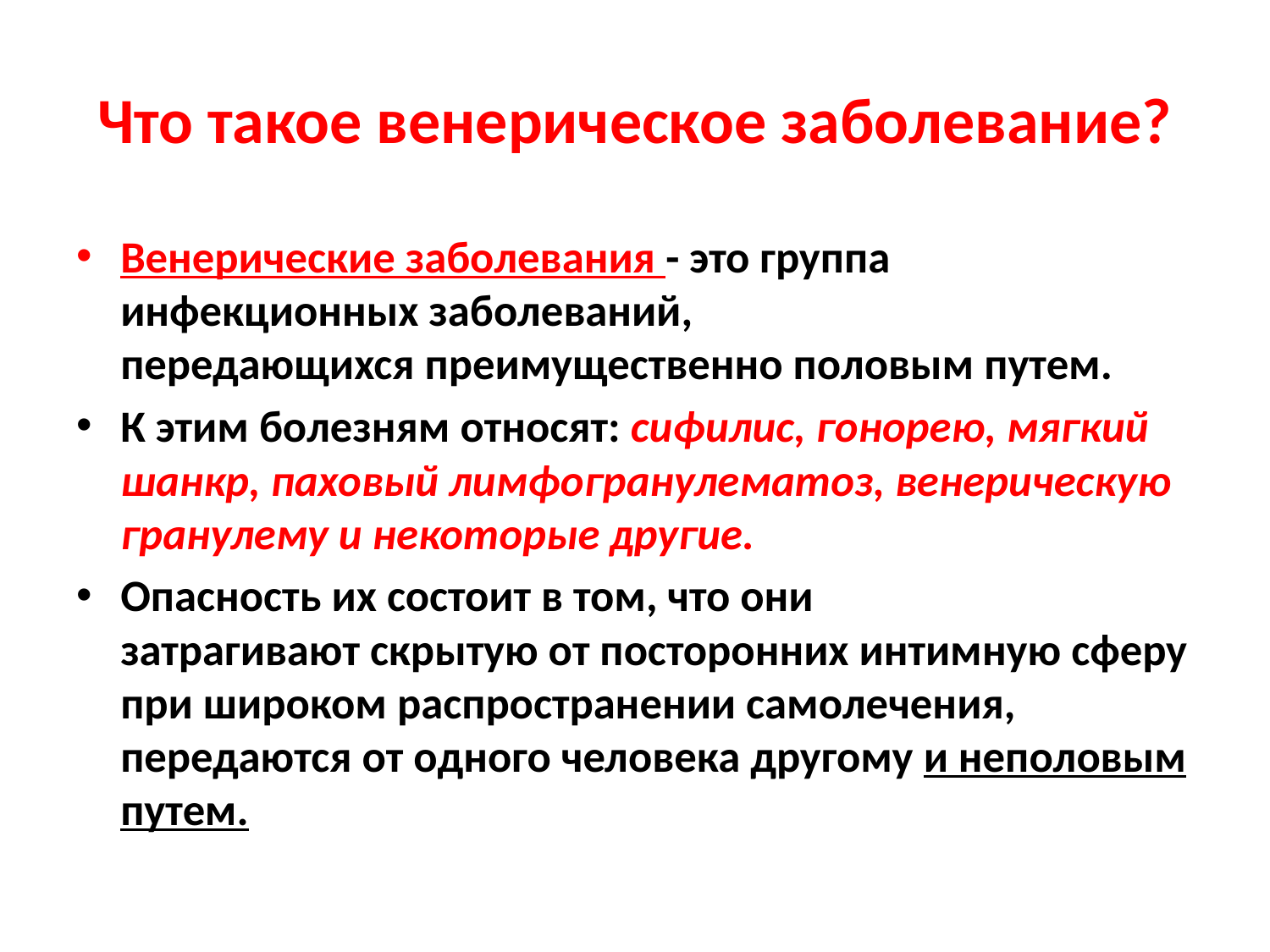

# Что такое венерическое заболевание?
Венерические заболевания - это группа инфекционных заболеваний,
передающихся преимущественно половым путем.
К этим болезням относят: сифилис, гонорею, мягкий шанкр, паховый лимфогранулематоз, венерическую гранулему и некоторые другие.
Опасность их состоит в том, что они
затрагивают скрытую от посторонних интимную сферу при широком распространении самолечения, передаются от одного человека другому и неполовым путем.